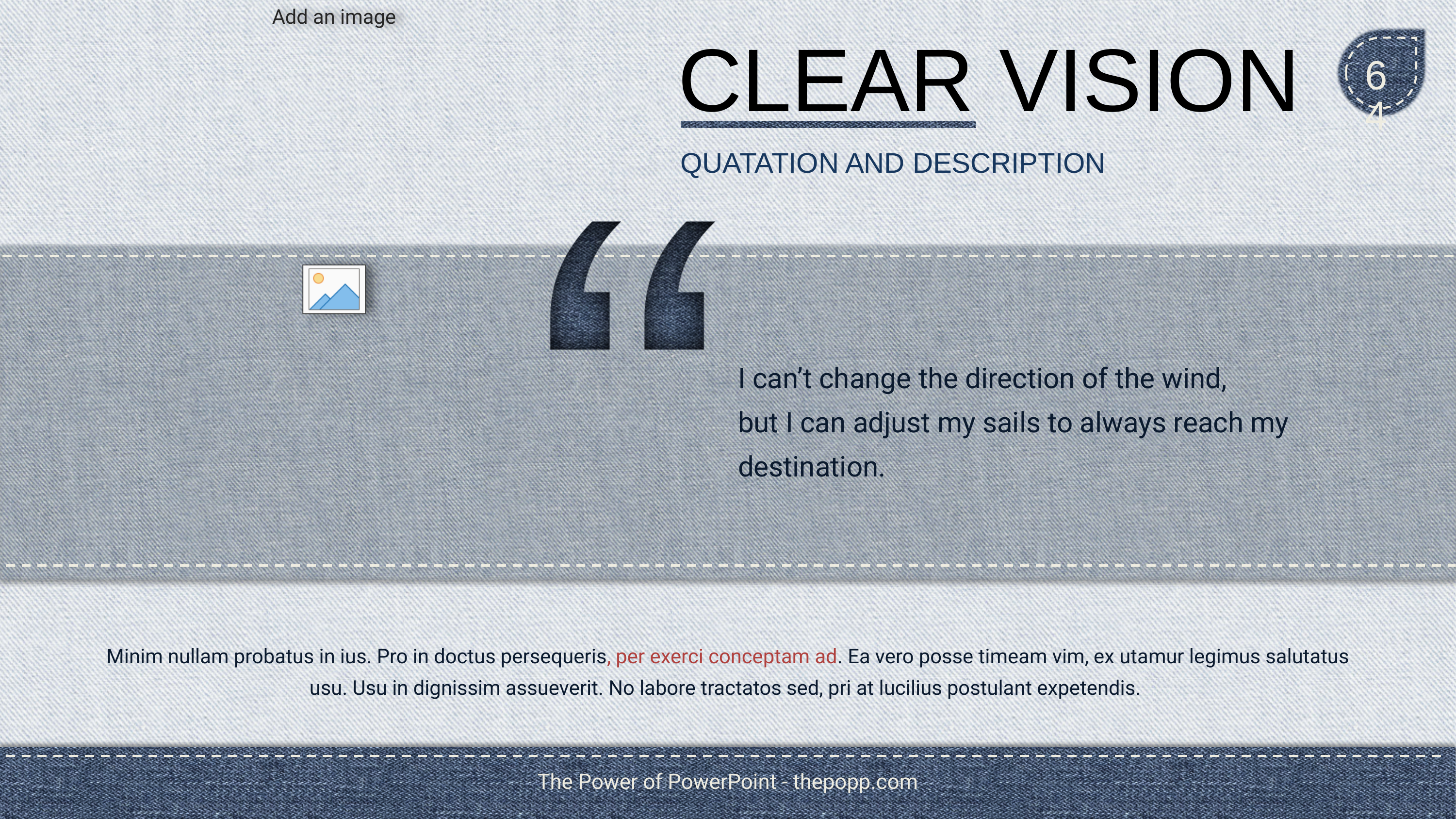

# CLEAR VISION
64
QUATATION AND DESCRIPTION
I can’t change the direction of the wind,
but I can adjust my sails to always reach my destination.
Minim nullam probatus in ius. Pro in doctus persequeris, per exerci conceptam ad. Ea vero posse timeam vim, ex utamur legimus salutatus usu. Usu in dignissim assueverit. No labore tractatos sed, pri at lucilius postulant expetendis.
The Power of PowerPoint - thepopp.com